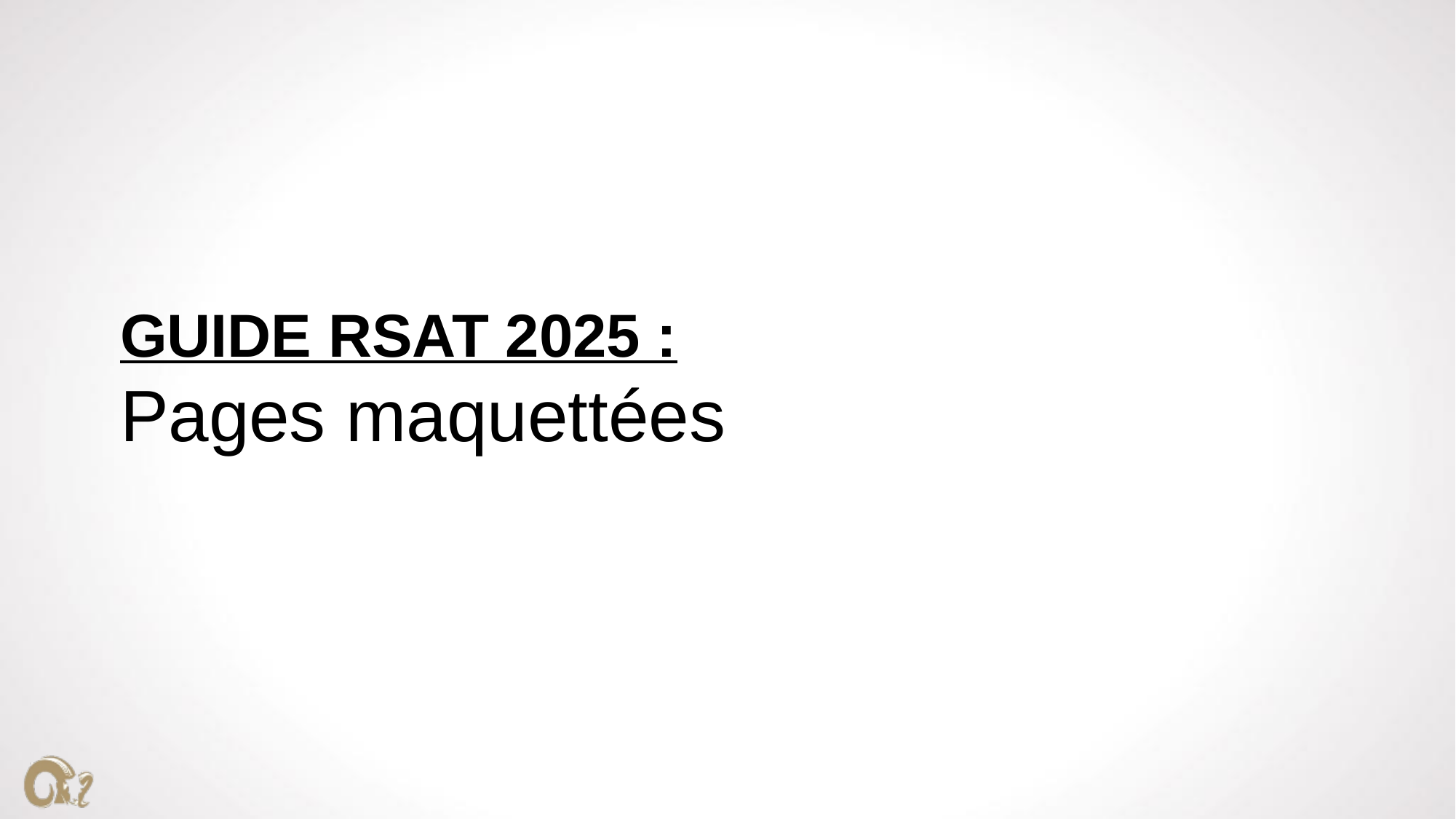

# GUIDE RSAT 2025 : Pages maquettées